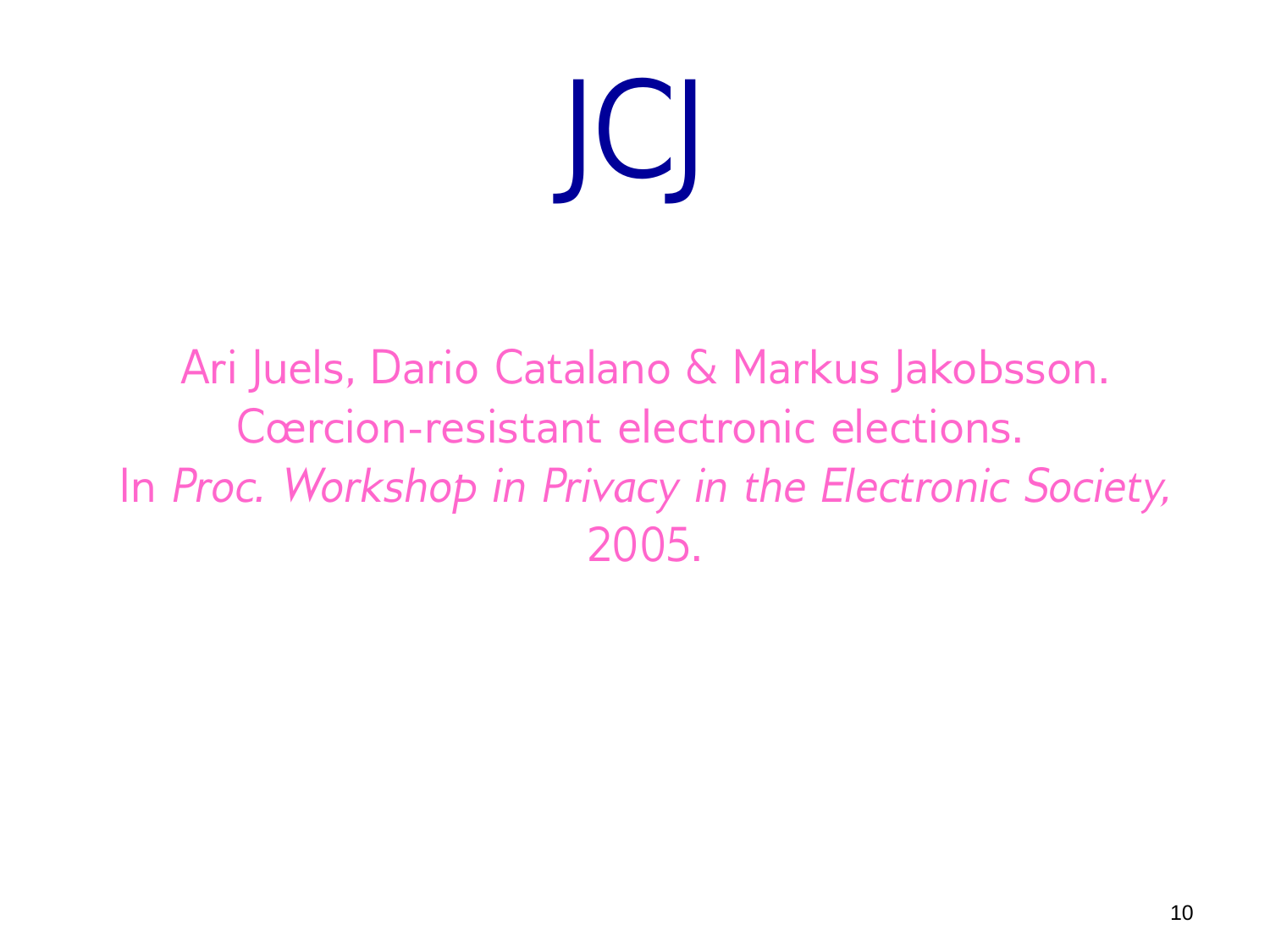

# JCJ
Ari Juels, Dario Catalano & Markus Jakobsson.
Coercion-resistant electronic elections.
In Proc. Workshop in Privacy in the Electronic Society, 2005.
10